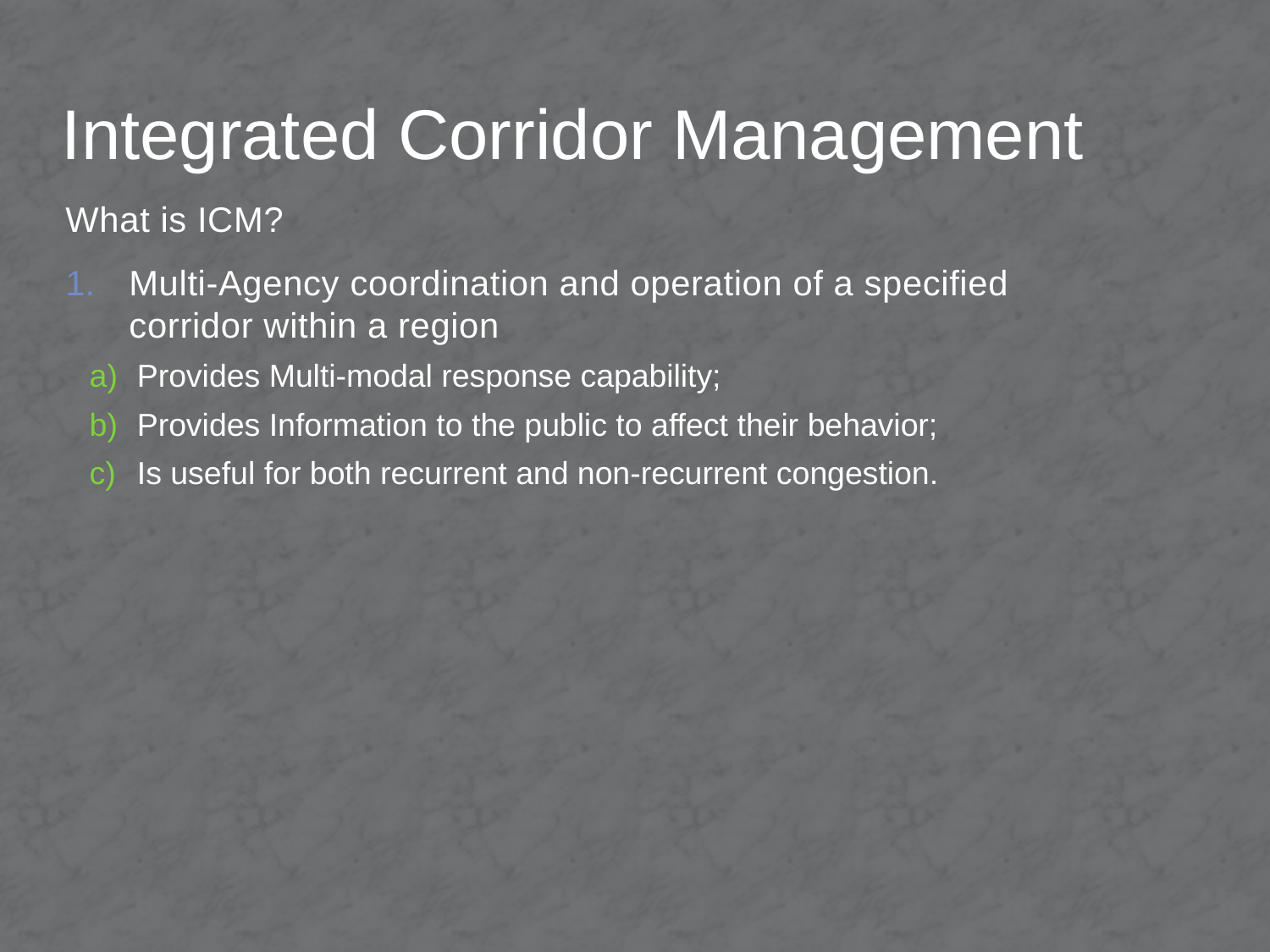

# Integrated Corridor Management
What is ICM?
Multi-Agency coordination and operation of a specified corridor within a region
Provides Multi-modal response capability;
Provides Information to the public to affect their behavior;
Is useful for both recurrent and non-recurrent congestion.